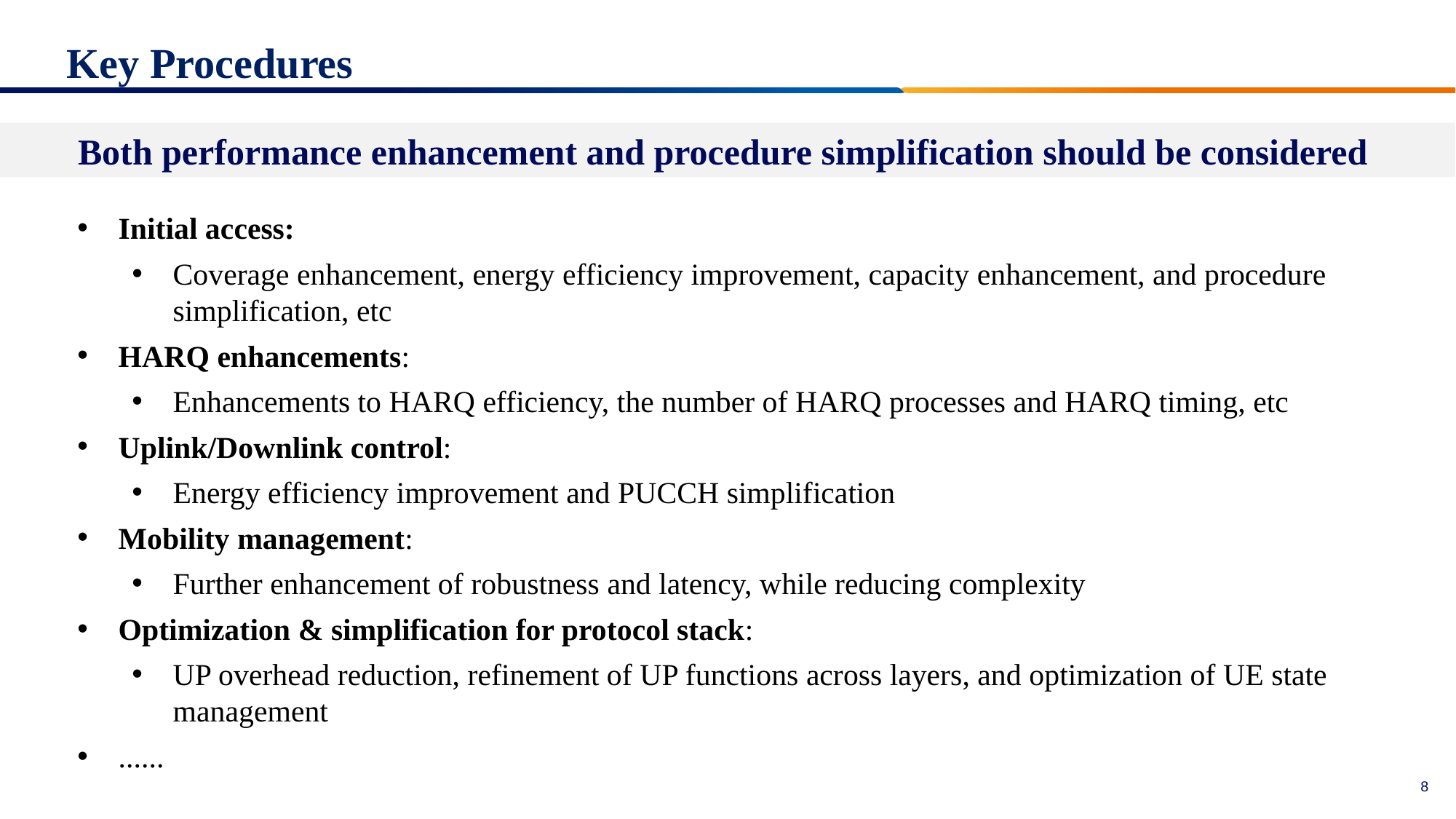

Key Procedures
Both performance enhancement and procedure simplification should be considered
Initial access:
Coverage enhancement, energy efficiency improvement, capacity enhancement, and procedure simplification, etc
HARQ enhancements:
Enhancements to HARQ efficiency, the number of HARQ processes and HARQ timing, etc
Uplink/Downlink control:
Energy efficiency improvement and PUCCH simplification
Mobility management:
Further enhancement of robustness and latency, while reducing complexity
Optimization & simplification for protocol stack:
UP overhead reduction, refinement of UP functions across layers, and optimization of UE state management
......